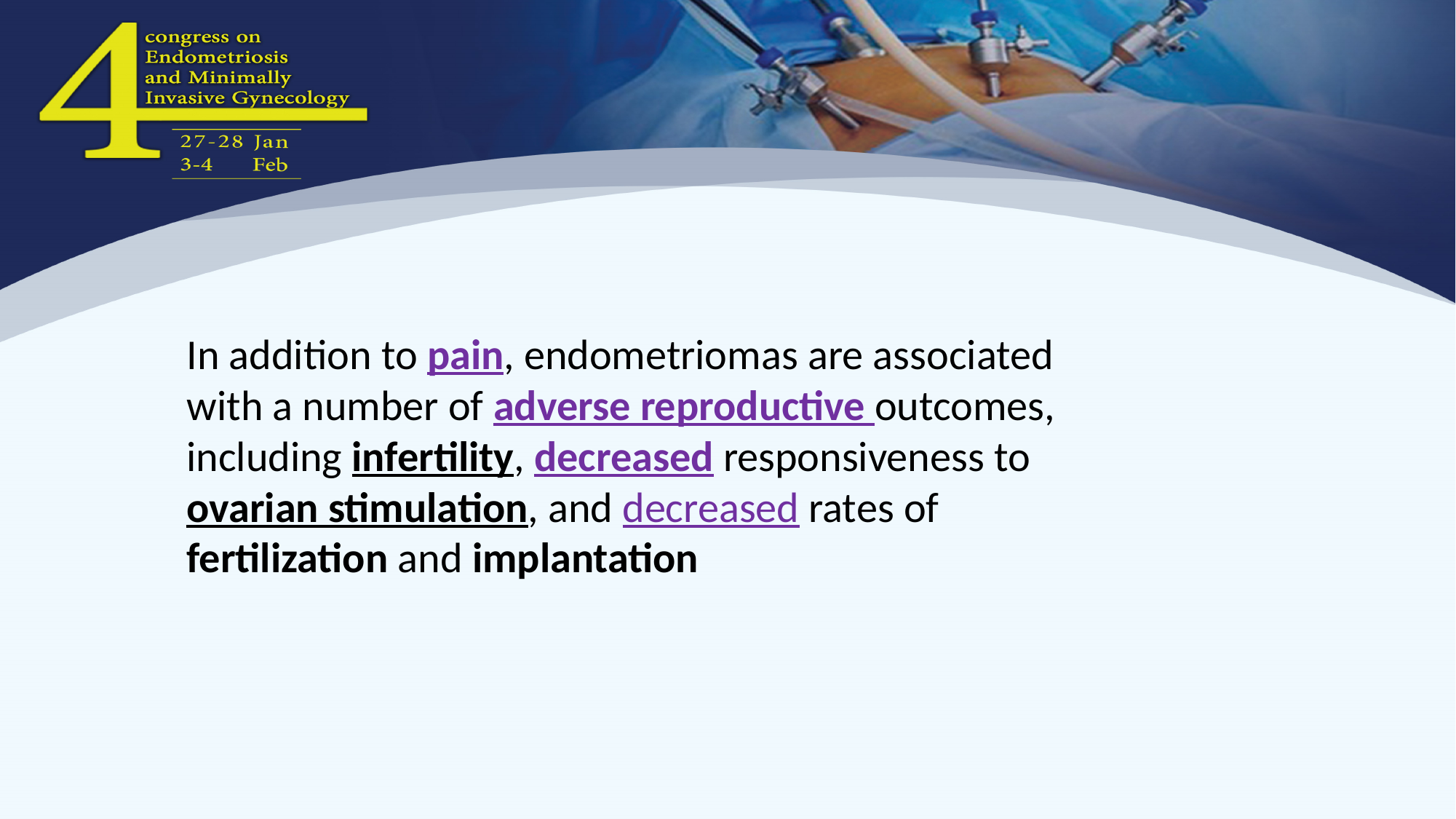

In addition to pain, endometriomas are associated with a number of adverse reproductive outcomes, including infertility, decreased responsiveness to ovarian stimulation, and decreased rates of fertilization and implantation